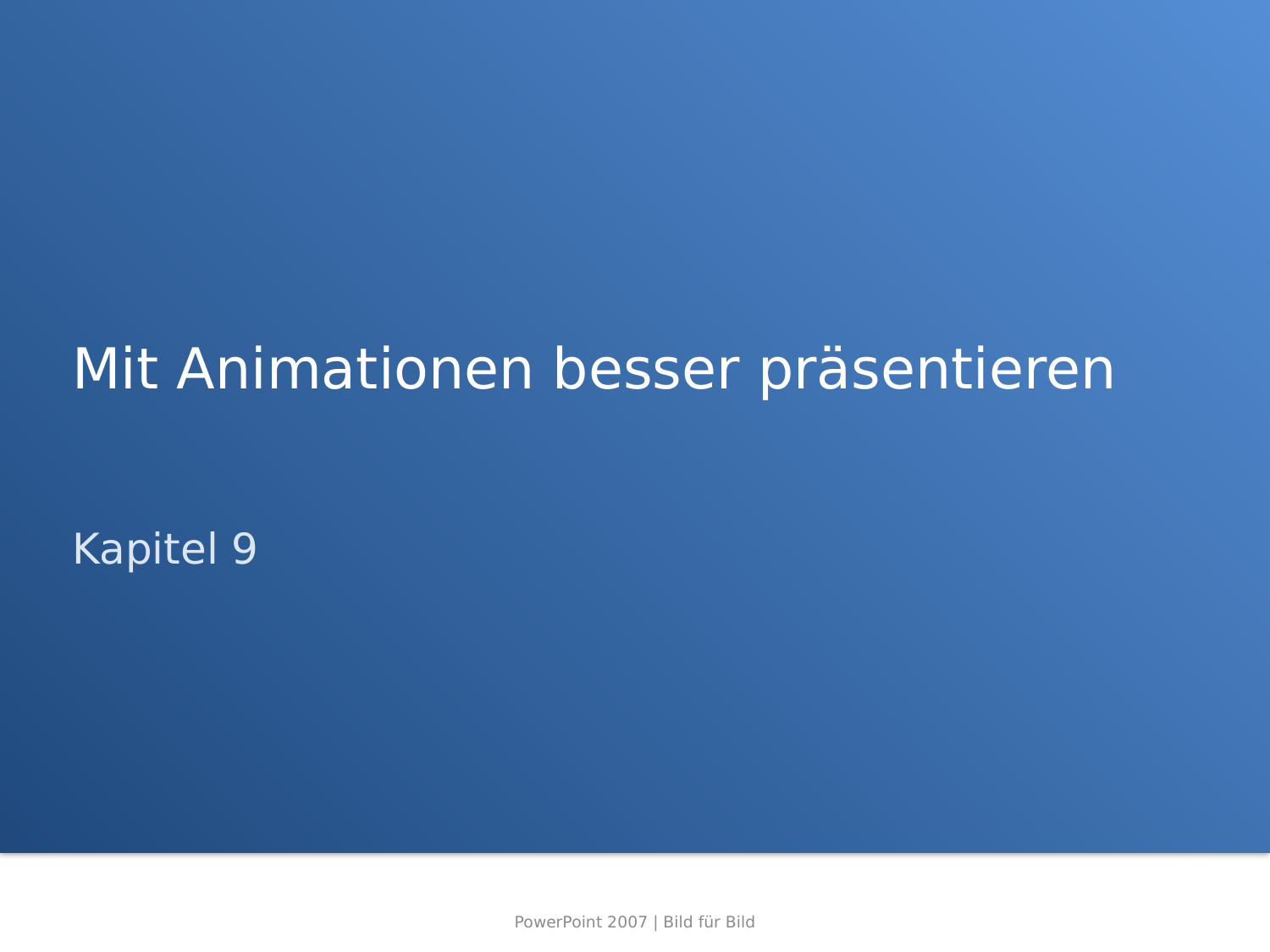

# Mit Animationen besser präsentieren
Kapitel 9
PowerPoint 2007 | Bild für Bild